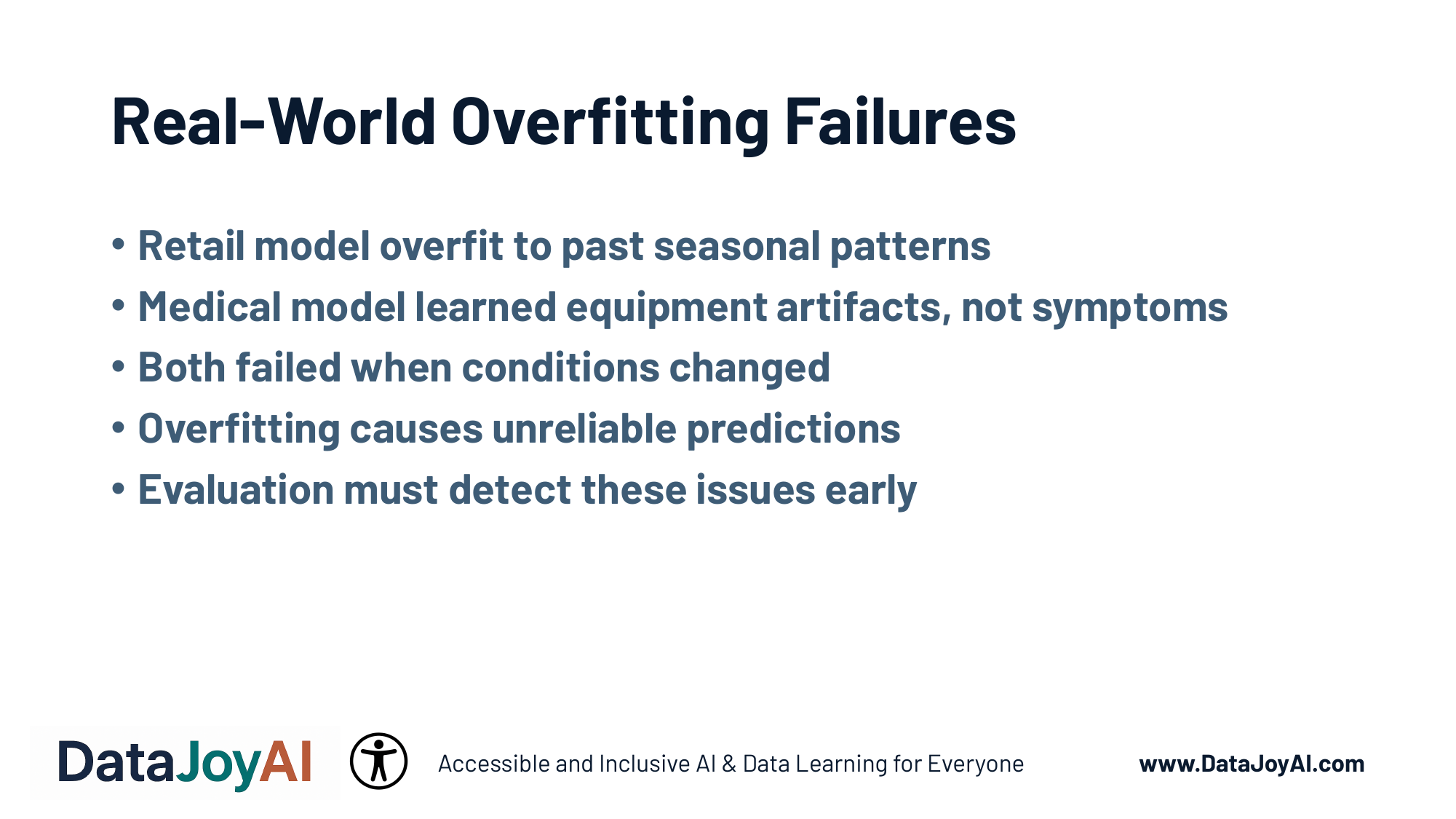

# Real-World Overfitting Failures
Retail model overfit to past seasonal patterns
Medical model learned equipment artifacts, not symptoms
Both failed when conditions changed
Overfitting causes unreliable predictions
Evaluation must detect these issues early